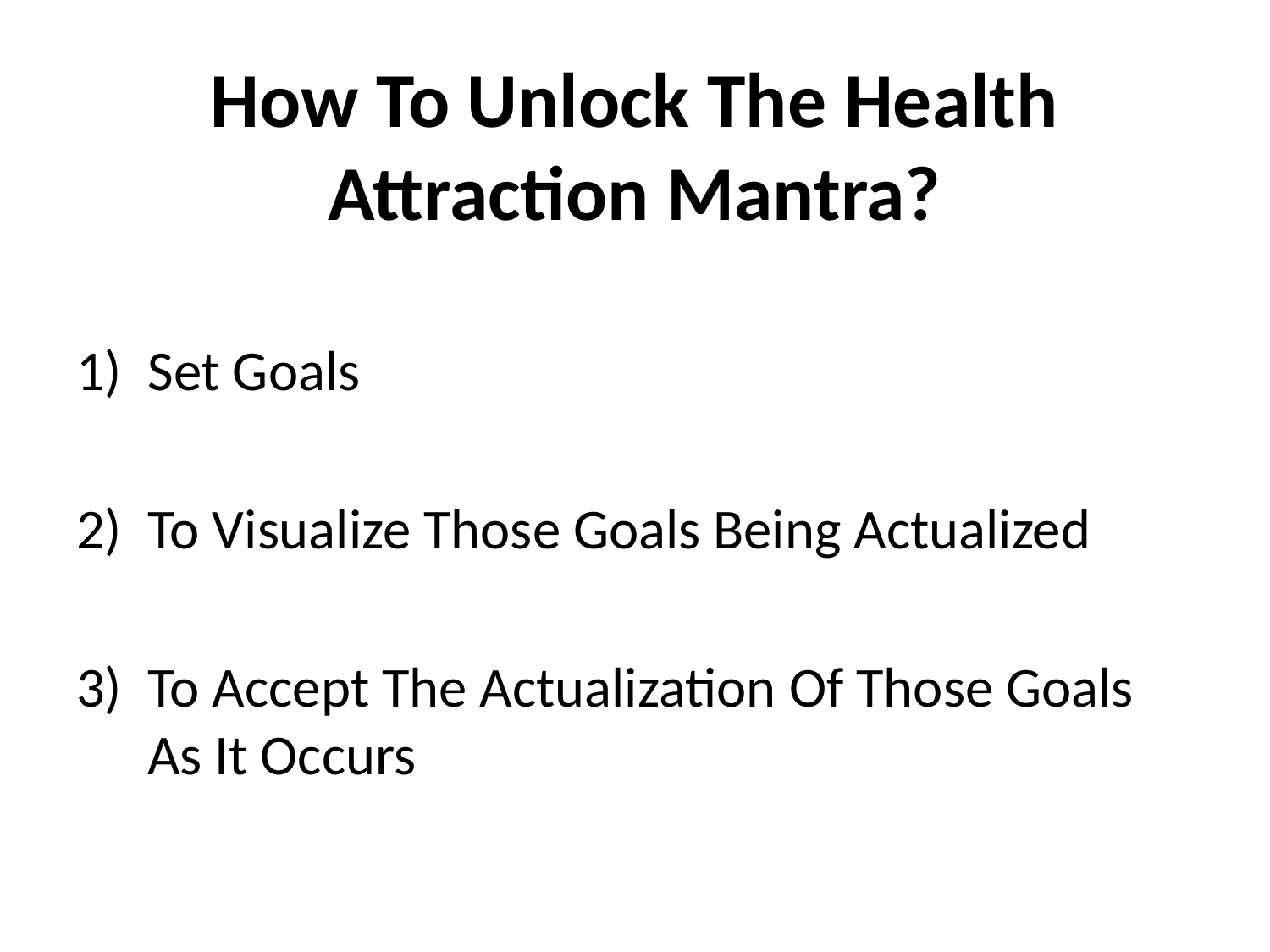

# How To Unlock The Health Attraction Mantra?
Set Goals

To Visualize Those Goals Being Actualized

To Accept The Actualization Of Those Goals As It Occurs